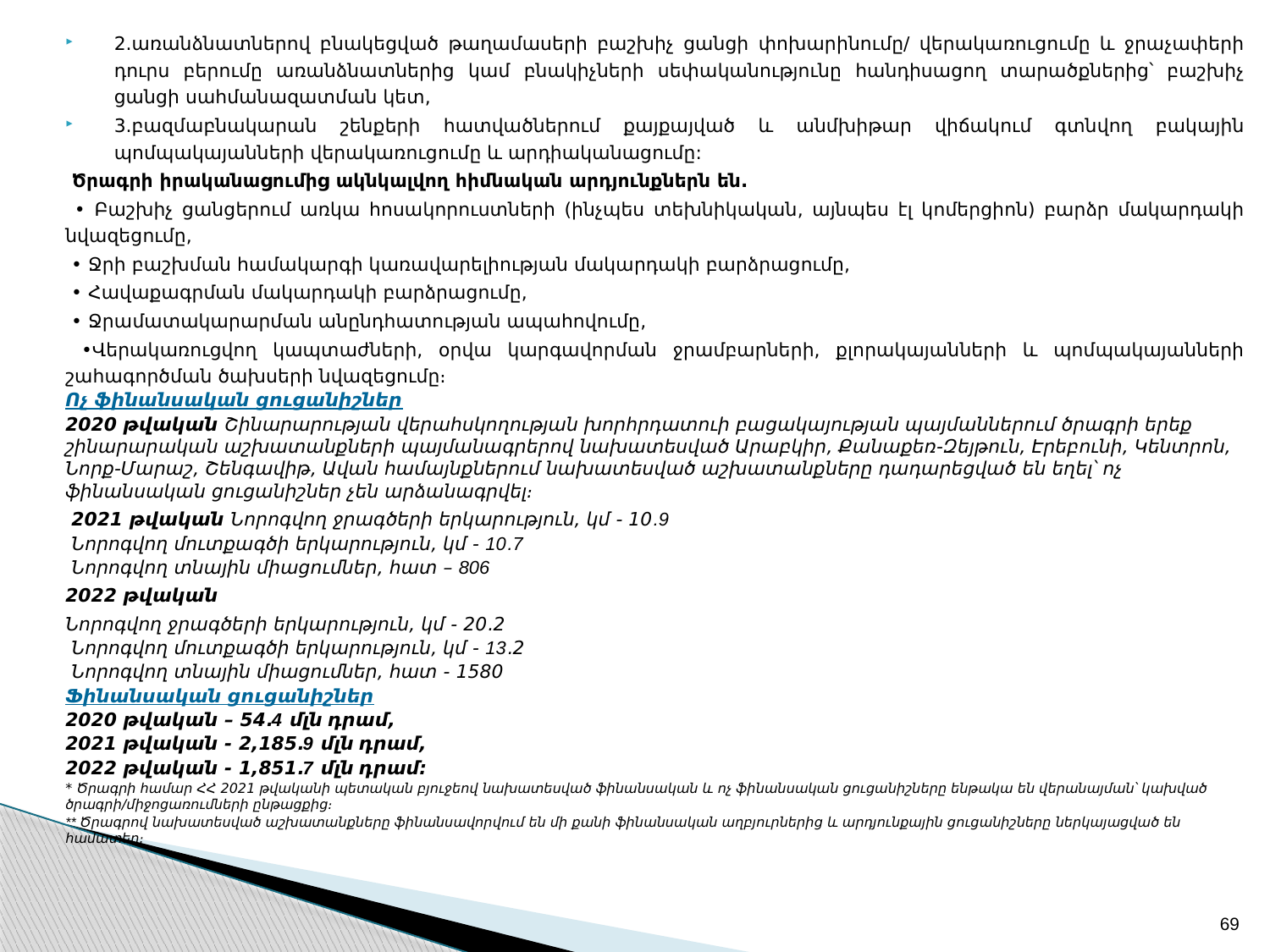

2.առանձնատներով բնակեցված թաղամասերի բաշխիչ ցանցի փոխարինումը/ վերակառուցումը և ջրաչափերի դուրս բերումը առանձնատներից կամ բնակիչների սեփականությունը հանդիսացող տարածքներից՝ բաշխիչ ցանցի սահմանազատման կետ,
3.բազմաբնակարան շենքերի հատվածներում քայքայված և անմխիթար վիճակում գտնվող բակային պոմպակայանների վերակառուցումը և արդիականացումը:
 Ծրագրի իրականացումից ակնկալվող հիմնական արդյունքներն են.
 • Բաշխիչ ցանցերում առկա հոսակորուստների (ինչպես տեխնիկական, այնպես էլ կոմերցիոն) բարձր մակարդակի նվազեցումը,
 • Ջրի բաշխման համակարգի կառավարելիության մակարդակի բարձրացումը,
 • Հավաքագրման մակարդակի բարձրացումը,
 • Ջրամատակարարման անընդհատության ապահովումը,
 •Վերակառուցվող կապտաժների, օրվա կարգավորման ջրամբարների, քլորակայանների և պոմպակայանների շահագործման ծախսերի նվազեցումը։
Ոչ ֆինանսական ցուցանիշներ
2020 թվական Շինարարության վերահսկողության խորհրդատուի բացակայության պայմաններում ծրագրի երեք շինարարական աշխատանքների պայմանագրերով նախատեսված Արաբկիր, Քանաքեռ-Զեյթուն, Էրեբունի, Կենտրոն, Նորք-Մարաշ, Շենգավիթ, Ավան համայնքներում նախատեսված աշխատանքները դադարեցված են եղել՝ ոչ ֆինանսական ցուցանիշներ չեն արձանագրվել։
 2021 թվական Նորոգվող ջրագծերի երկարություն, կմ - 10.9
 Նորոգվող մուտքագծի երկարություն, կմ - 10.7
 Նորոգվող տնային միացումներ, հատ – 806
2022 թվական
Նորոգվող ջրագծերի երկարություն, կմ - 20.2
 Նորոգվող մուտքագծի երկարություն, կմ - 13.2
 Նորոգվող տնային միացումներ, հատ - 1580
Ֆինանսական ցուցանիշներ
2020 թվական – 54.4 մլն դրամ,
2021 թվական - 2,185.9 մլն դրամ,
2022 թվական - 1,851.7 մլն դրամ։
* Ծրագրի համար ՀՀ 2021 թվականի պետական բյուջեով նախատեսված ֆինանսական և ոչ ֆինանսական ցուցանիշները ենթակա են վերանայման՝ կախված ծրագրի/միջոցառումների ընթացքից։
** Ծրագրով նախատեսված աշխատանքները ֆինանսավորվում են մի քանի ֆինանսական աղբյուրներից և արդյունքային ցուցանիշները ներկայացված են համատեղ։
69